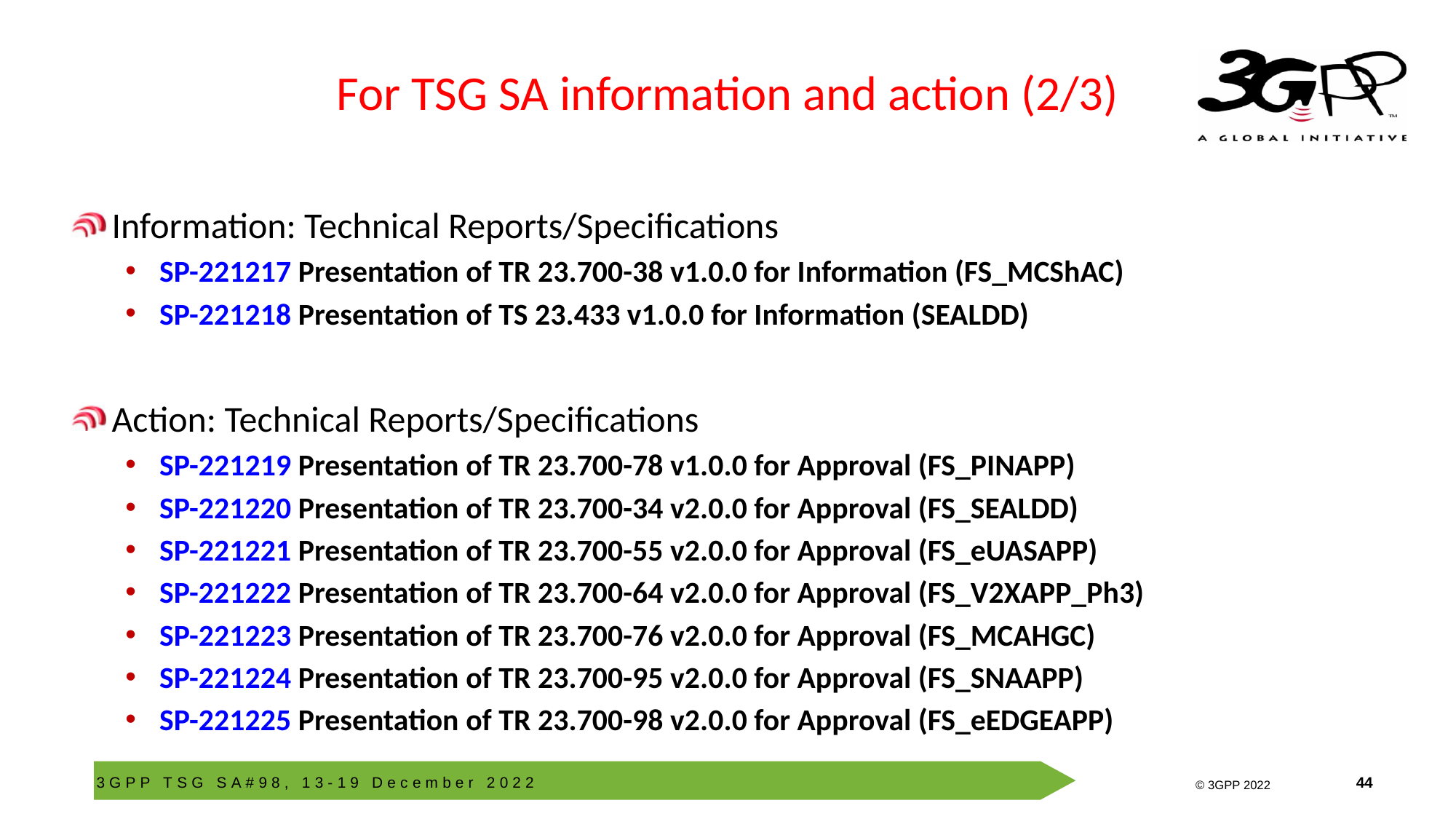

# For TSG SA information and action (2/3)
Information: Technical Reports/Specifications
SP-221217 Presentation of TR 23.700-38 v1.0.0 for Information (FS_MCShAC)
SP-221218 Presentation of TS 23.433 v1.0.0 for Information (SEALDD)

Action: Technical Reports/Specifications
SP-221219 Presentation of TR 23.700-78 v1.0.0 for Approval (FS_PINAPP)
SP-221220 Presentation of TR 23.700-34 v2.0.0 for Approval (FS_SEALDD)
SP-221221 Presentation of TR 23.700-55 v2.0.0 for Approval (FS_eUASAPP)
SP-221222 Presentation of TR 23.700-64 v2.0.0 for Approval (FS_V2XAPP_Ph3)
SP-221223 Presentation of TR 23.700-76 v2.0.0 for Approval (FS_MCAHGC)
SP-221224 Presentation of TR 23.700-95 v2.0.0 for Approval (FS_SNAAPP)
SP-221225 Presentation of TR 23.700-98 v2.0.0 for Approval (FS_eEDGEAPP)